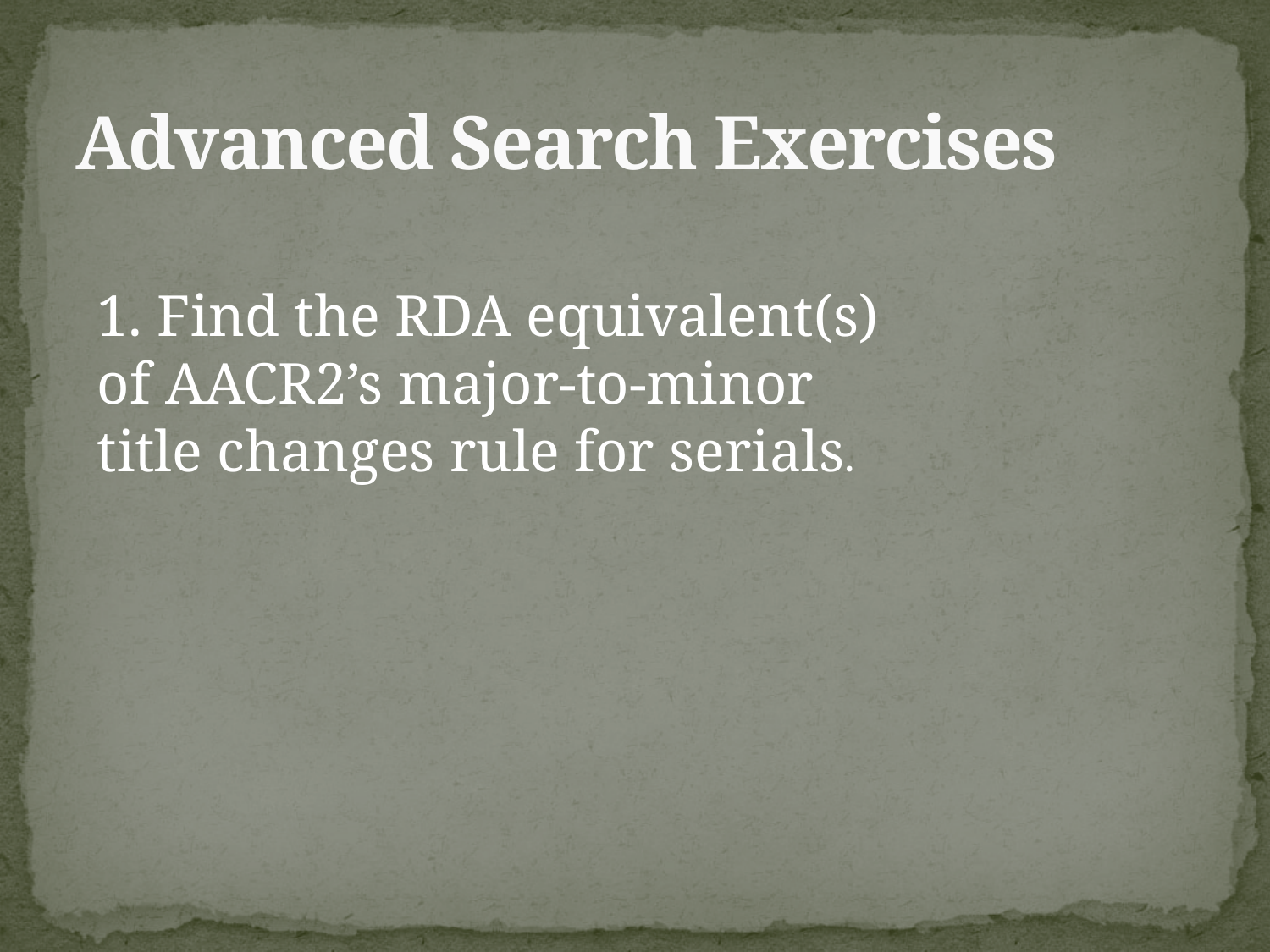

# Advanced Search Exercises
1. Find the RDA equivalent(s) of AACR2’s major-to-minor title changes rule for serials.